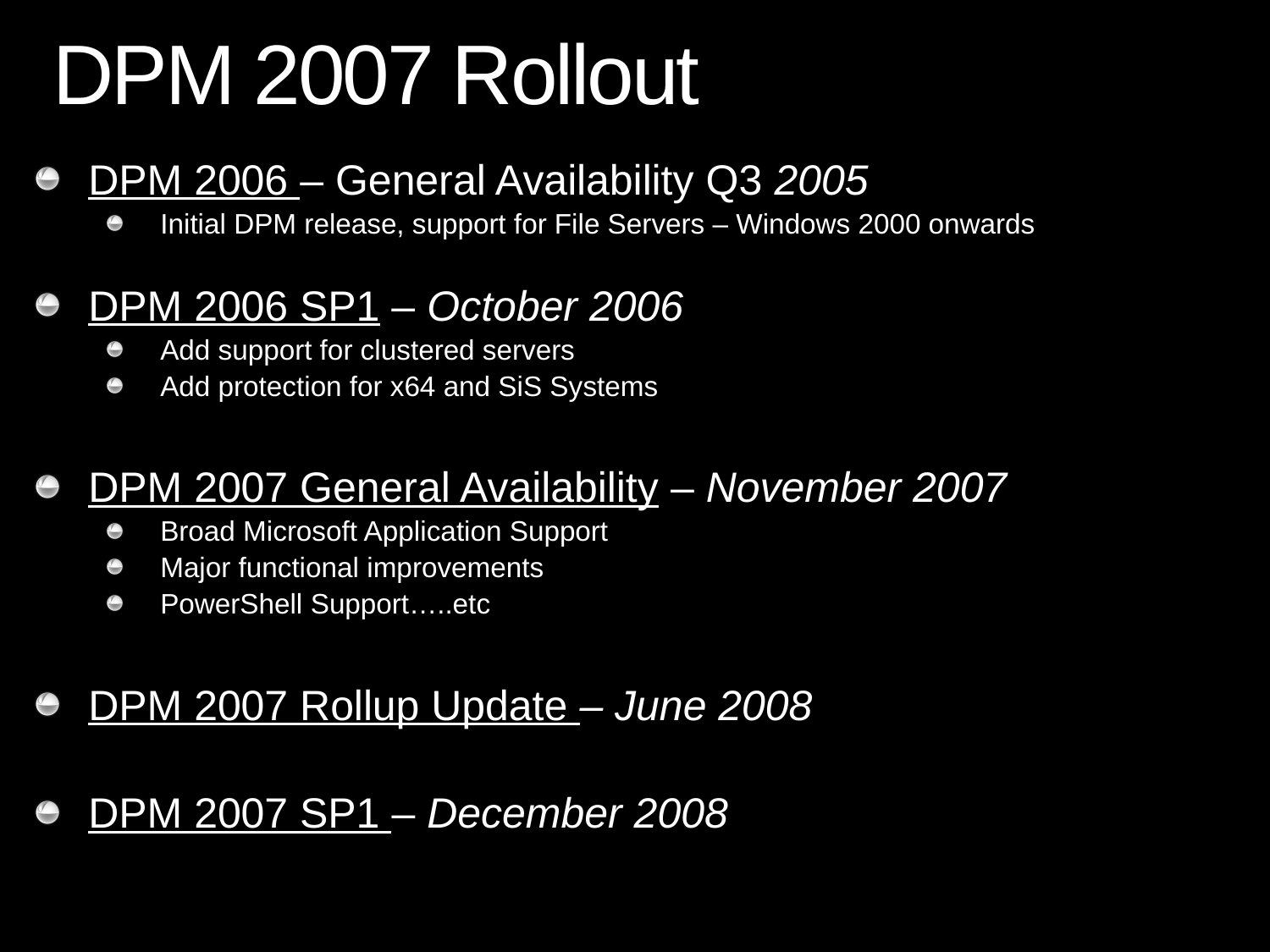

# DPM 2007 Rollout
DPM 2006 – General Availability Q3 2005
Initial DPM release, support for File Servers – Windows 2000 onwards

DPM 2006 SP1 – October 2006
Add support for clustered servers
Add protection for x64 and SiS Systems

DPM 2007 General Availability – November 2007
Broad Microsoft Application Support
Major functional improvements
PowerShell Support…..etc

DPM 2007 Rollup Update – June 2008

DPM 2007 SP1 – December 2008